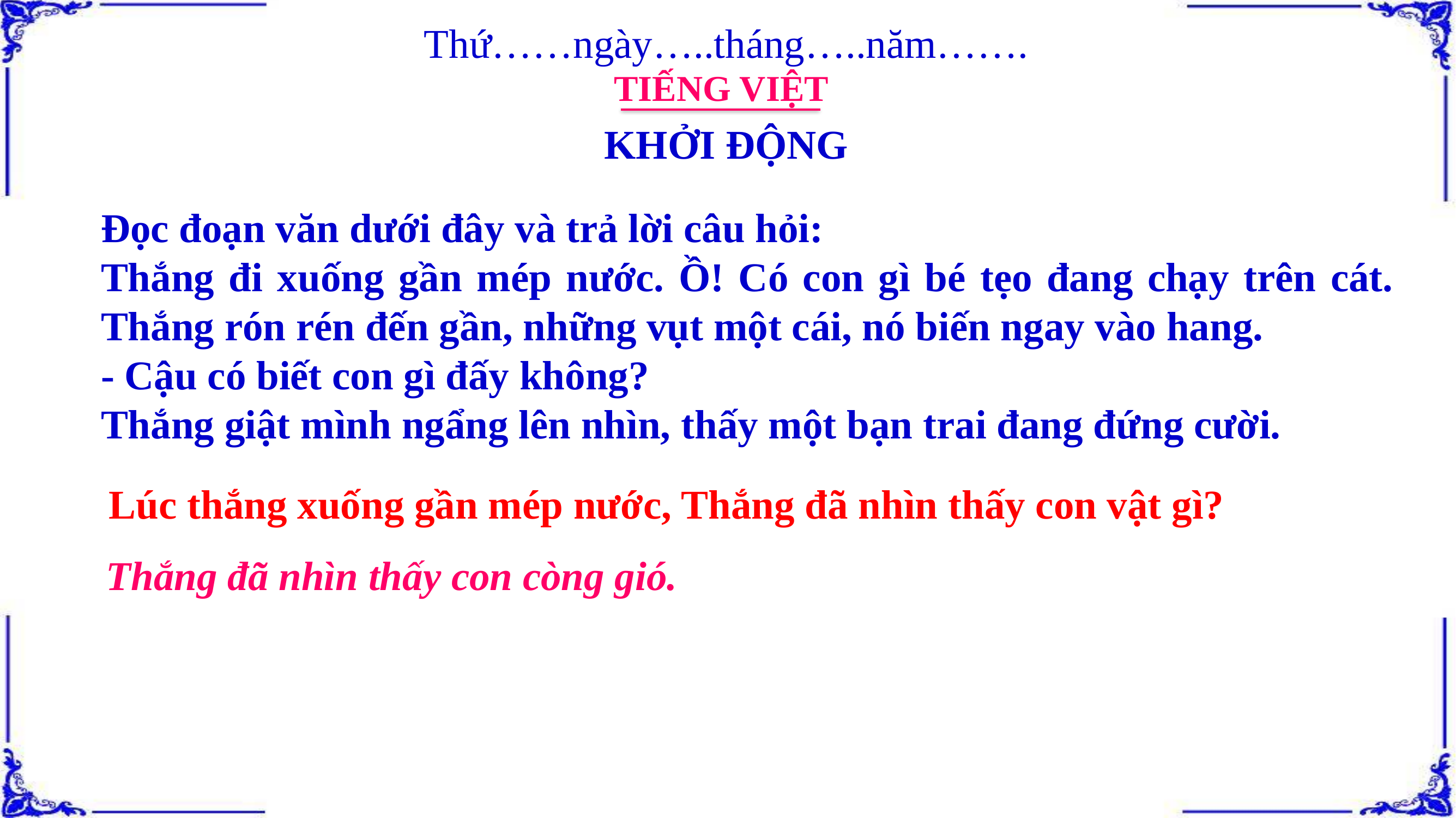

Thứ……ngày…..tháng…..năm…….
TIẾNG VIỆT
KHỞI ĐỘNG
Đọc đoạn văn dưới đây và trả lời câu hỏi:
Thắng đi xuống gần mép nước. Ồ! Có con gì bé tẹo đang chạy trên cát. Thắng rón rén đến gần, những vụt một cái, nó biến ngay vào hang.
- Cậu có biết con gì đấy không?
Thắng giật mình ngẩng lên nhìn, thấy một bạn trai đang đứng cười.
Lúc thắng xuống gần mép nước, Thắng đã nhìn thấy con vật gì?
Thắng đã nhìn thấy con còng gió.